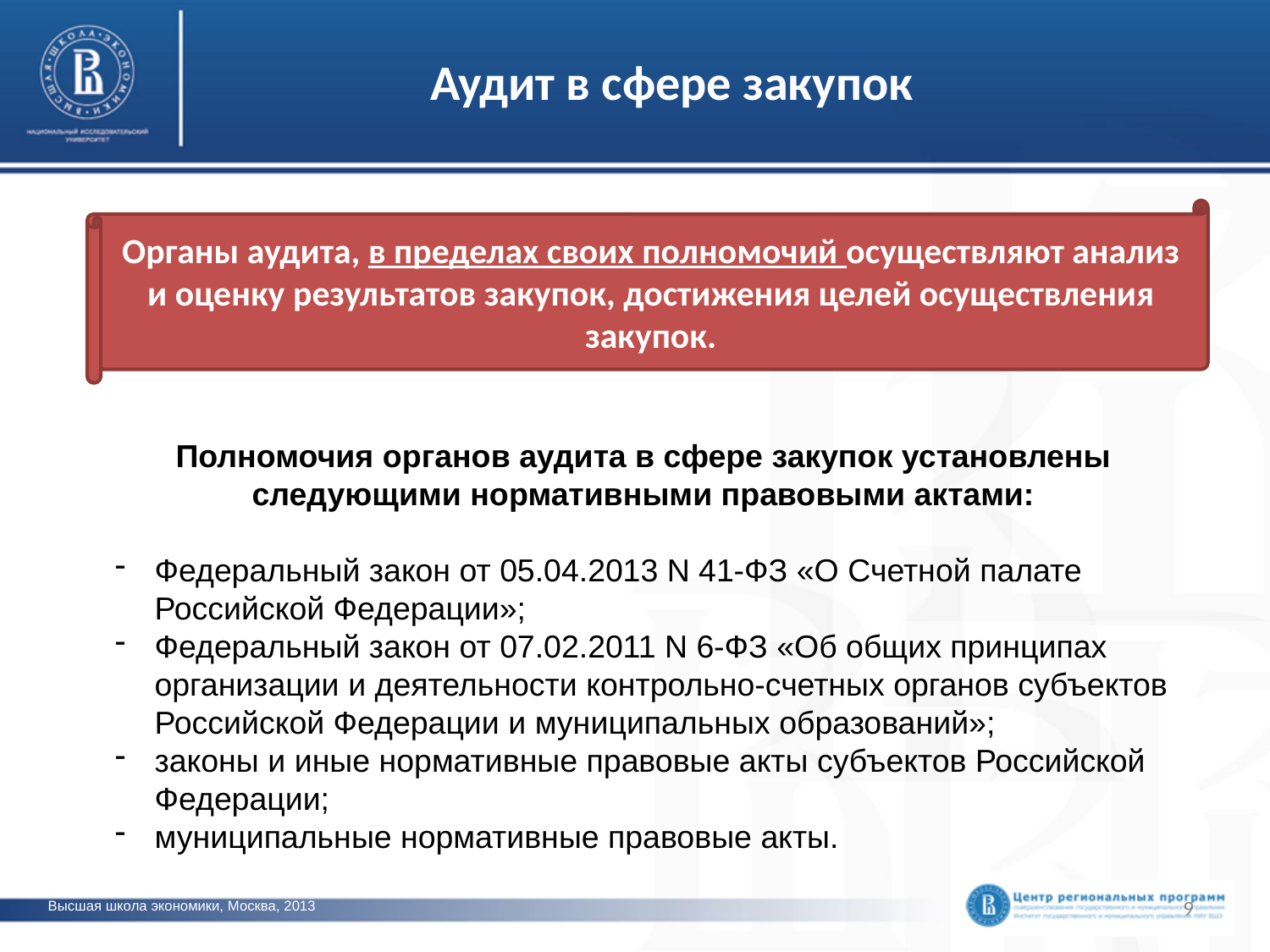

# Аудит в сфере закупок

Органы аудита, в пределах своих полномочий осуществляют анализ и оценку результатов закупок, достижения целей осуществления закупок.
фото
Полномочия органов аудита в сфере закупок установлены следующими нормативными правовыми актами:

Федеральный закон от 05.04.2013 N 41-ФЗ «О Счетной палате Российской Федерации»;
Федеральный закон от 07.02.2011 N 6-ФЗ «Об общих принципах организации и деятельности контрольно-счетных органов субъектов Российской Федерации и муниципальных образований»;
законы и иные нормативные правовые акты субъектов Российской Федерации;
муниципальные нормативные правовые акты.
9
Высшая школа экономики, Москва, 2013